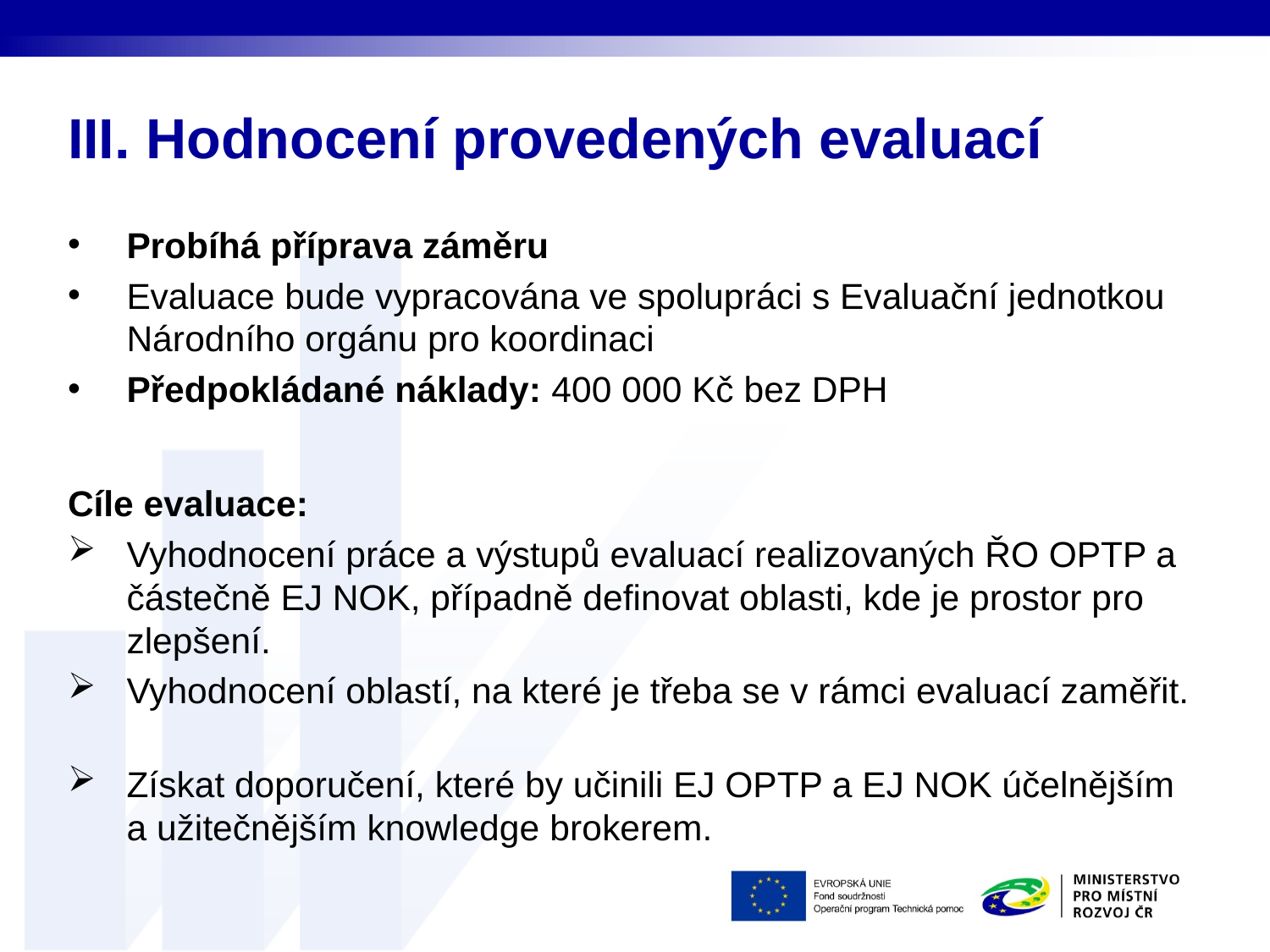

# III. Hodnocení provedených evaluací
Probíhá příprava záměru
Evaluace bude vypracována ve spolupráci s Evaluační jednotkou Národního orgánu pro koordinaci
Předpokládané náklady: 400 000 Kč bez DPH

Cíle evaluace:
Vyhodnocení práce a výstupů evaluací realizovaných ŘO OPTP a částečně EJ NOK, případně definovat oblasti, kde je prostor pro zlepšení.
Vyhodnocení oblastí, na které je třeba se v rámci evaluací zaměřit.
Získat doporučení, které by učinili EJ OPTP a EJ NOK účelnějším a užitečnějším knowledge brokerem.